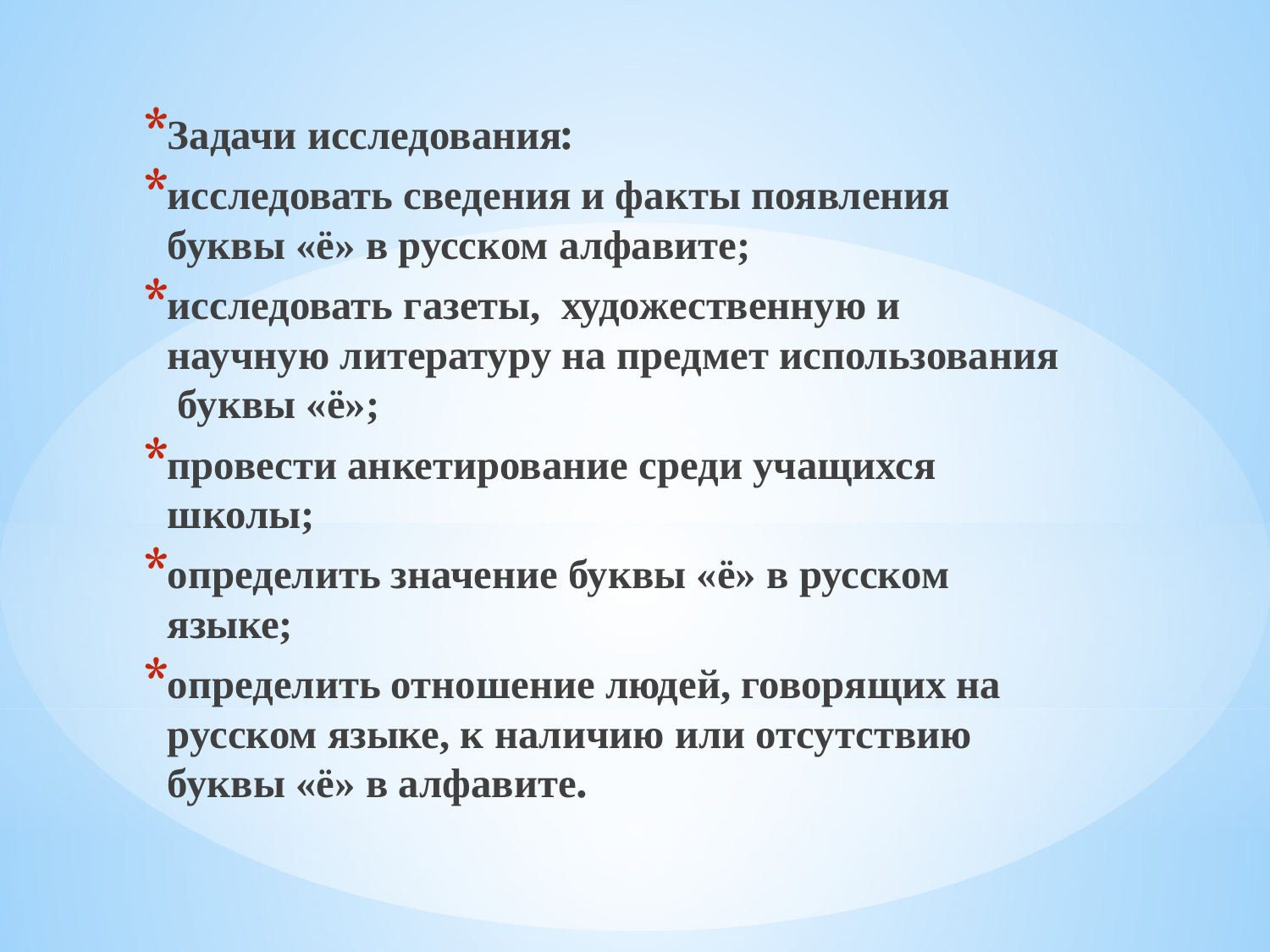

Задачи исследования:
исследовать сведения и факты появления буквы «ё» в русском алфавите;
исследовать газеты,  художественную и научную литературу на предмет использования  буквы «ё»;
провести анкетирование среди учащихся школы;
определить значение буквы «ё» в русском языке;
определить отношение людей, говорящих на русском языке, к наличию или отсутствию буквы «ё» в алфавите.

#